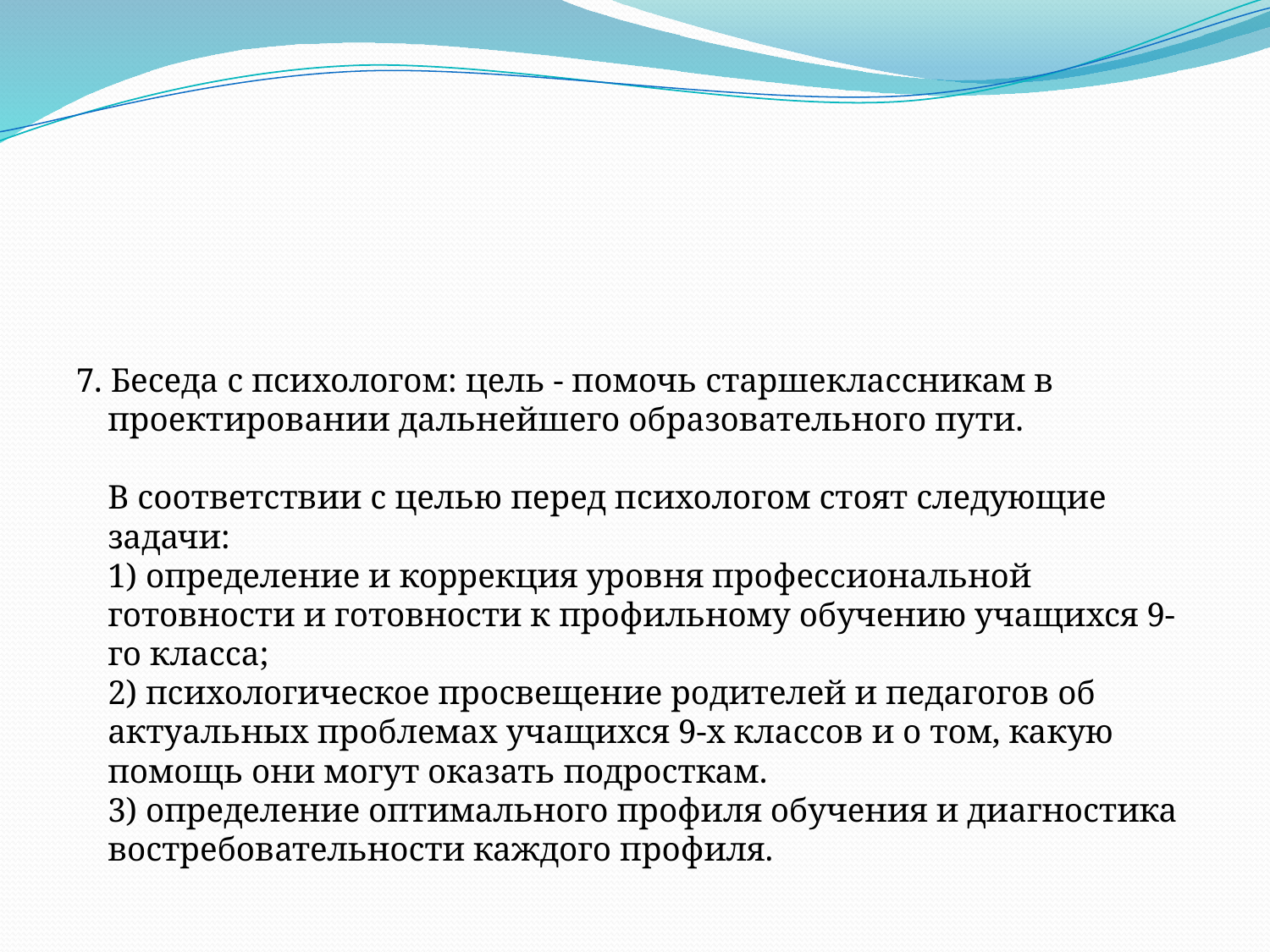

#

7. Беседа с психологом: цель - помочь старшеклассникам в проектировании дальнейшего образовательного пути.
В соответствии с целью перед психологом стоят следующие задачи:
1) определение и коррекция уровня профессиональной готовности и готовности к профильному обучению учащихся 9-го класса;
2) психологическое просвещение родителей и педагогов об актуальных проблемах учащихся 9-х классов и о том, какую помощь они могут оказать подросткам.
3) определение оптимального профиля обучения и диагностика востребовательности каждого профиля.